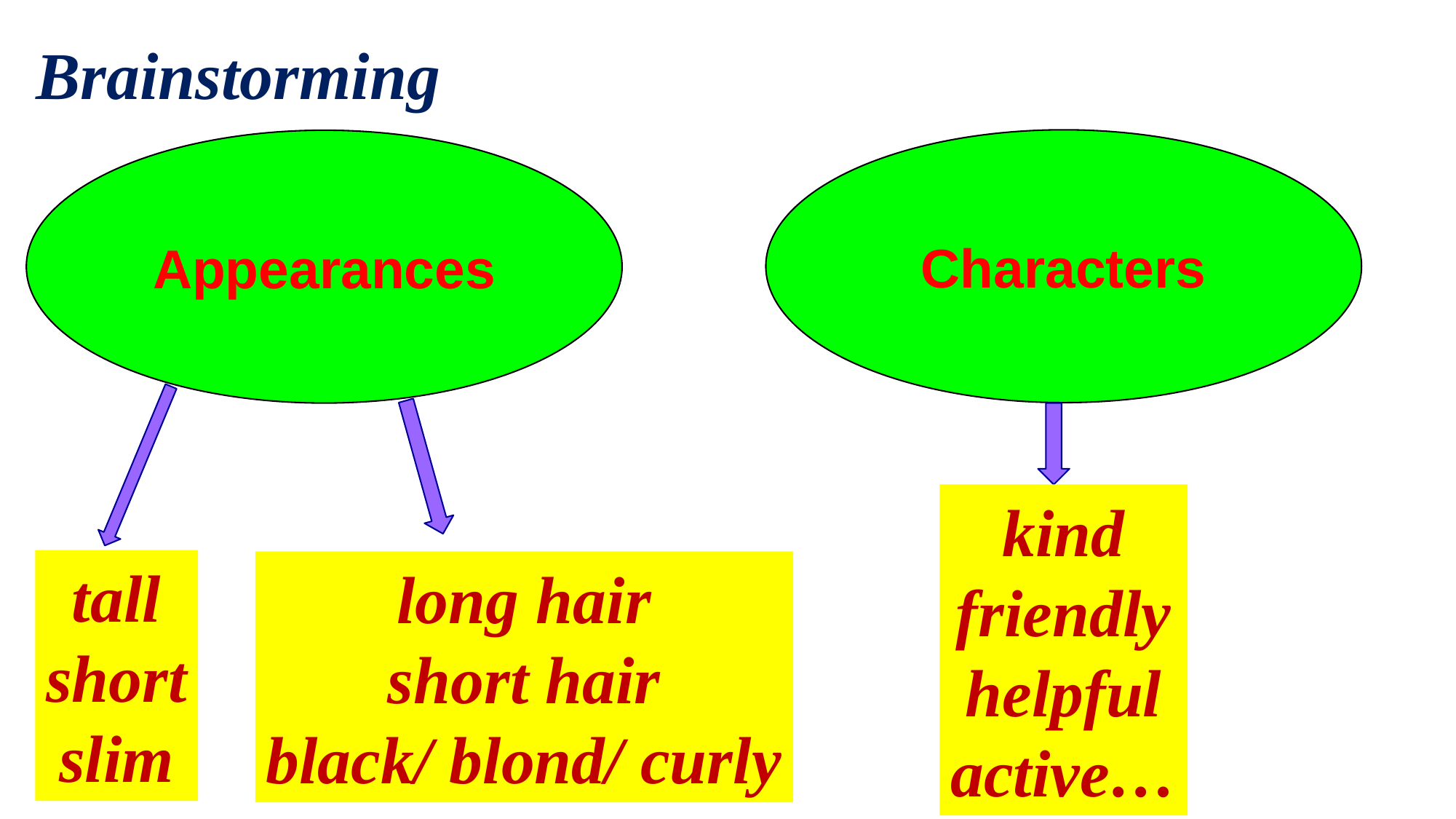

Brainstorming

Characters

Appearances

kind
friendly
helpful
active…
tall
short
slim
long hair
short hair
black/ blond/ curly